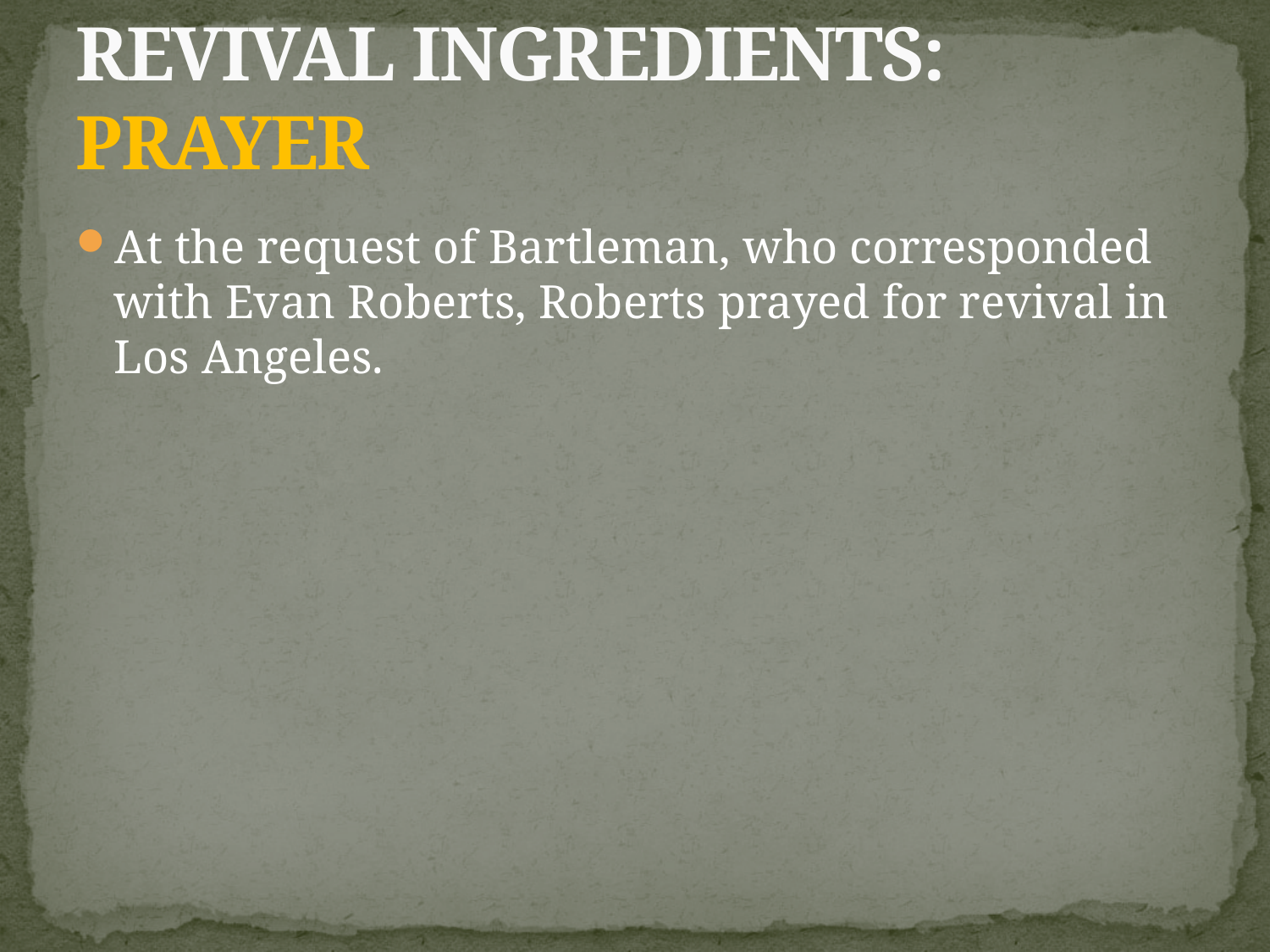

# Revival Ingredients: Prayer
At the request of Bartleman, who corresponded with Evan Roberts, Roberts prayed for revival in Los Angeles.